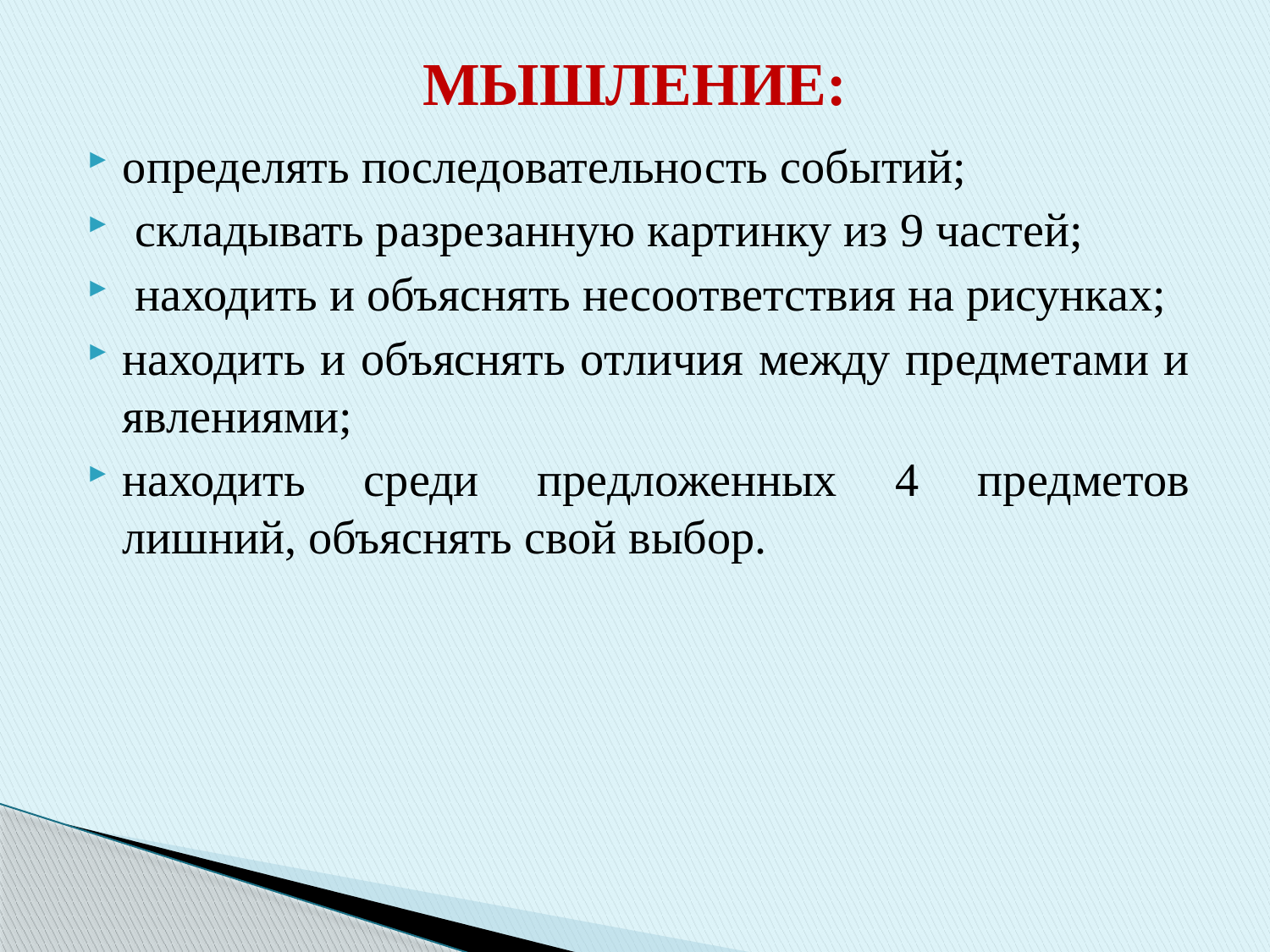

# МЫШЛЕНИЕ:
определять последовательность событий;
 складывать разрезанную картинку из 9 частей;
 находить и объяснять несоответствия на рисунках;
находить и объяснять отличия между предметами и явлениями;
находить среди предложенных 4 предметов лишний, объяснять свой выбор.